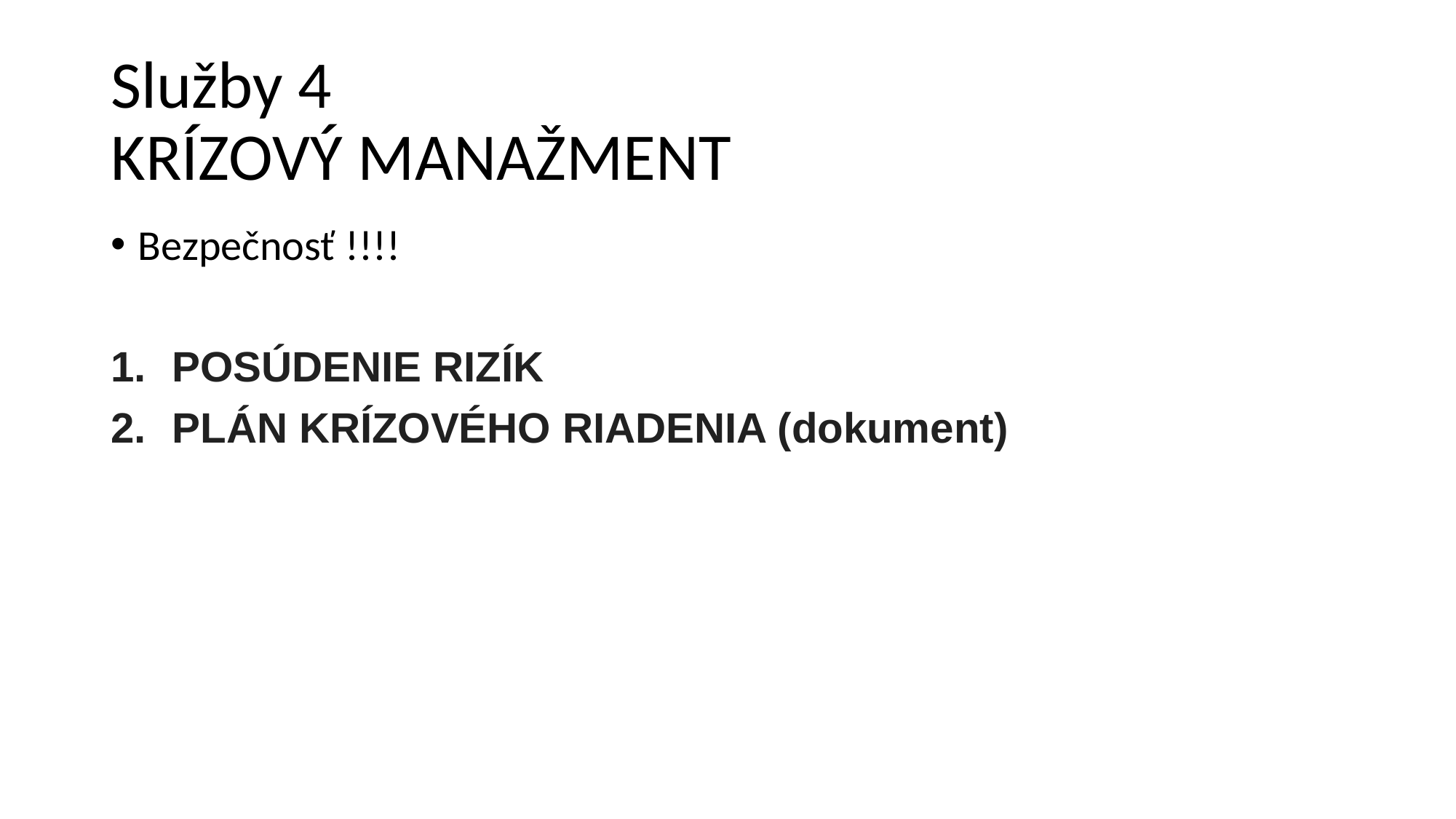

# Služby 4 KRÍZOVÝ MANAŽMENT
Bezpečnosť !!!!

POSÚDENIE RIZÍK
PLÁN KRÍZOVÉHO RIADENIA (dokument)